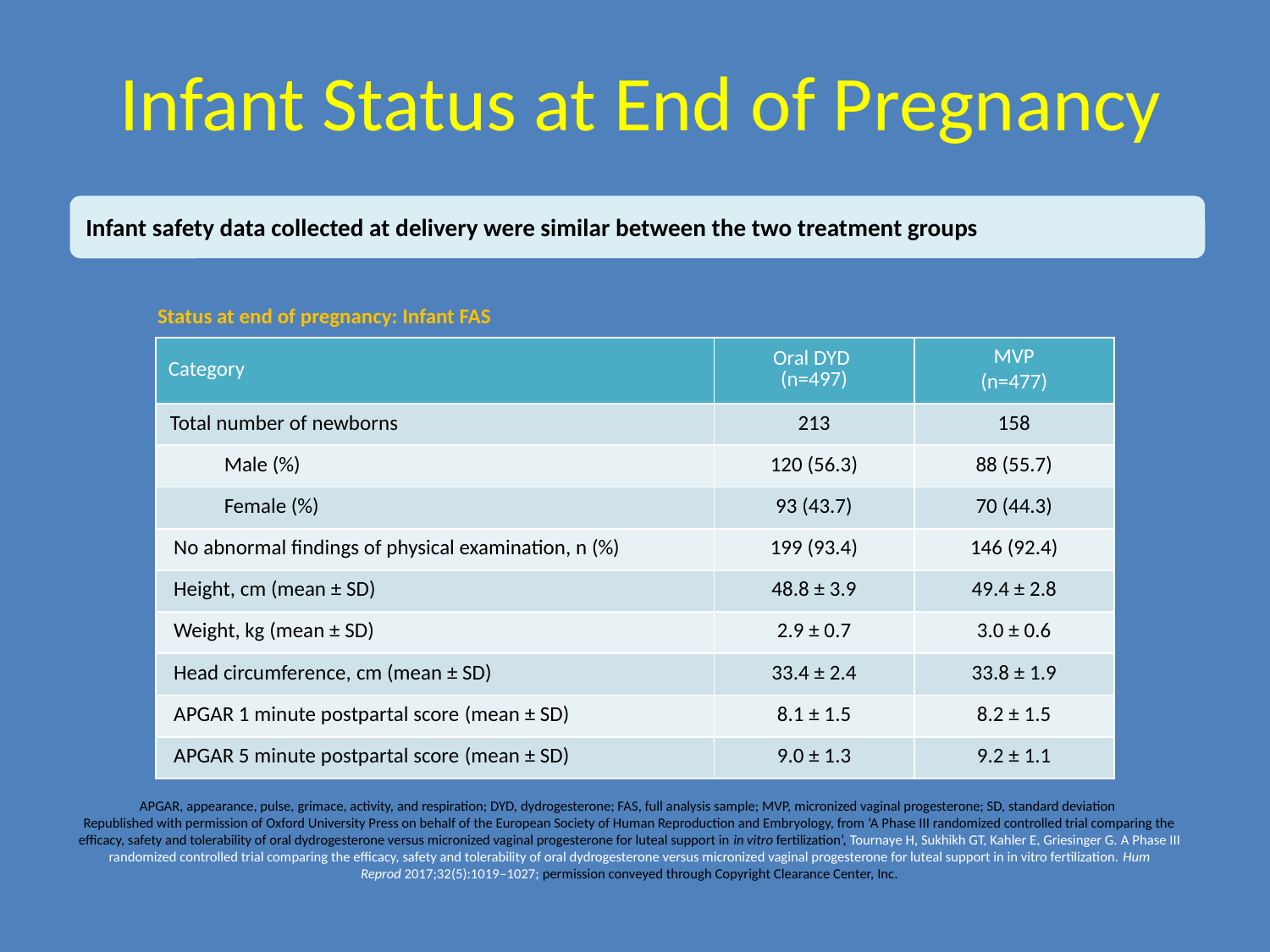

# Infant Status at End of Pregnancy
Infant safety data collected at delivery were similar between the two treatment groups

Status at end of pregnancy: Infant FAS
| Category | Oral DYD (n=497) | MVP (n=477) |
| --- | --- | --- |
| Total number of newborns | 213 | 158 |
| Male (%) | 120 (56.3) | 88 (55.7) |
| Female (%) | 93 (43.7) | 70 (44.3) |
| No abnormal findings of physical examination, n (%) | 199 (93.4) | 146 (92.4) |
| Height, cm (mean ± SD) | 48.8 ± 3.9 | 49.4 ± 2.8 |
| Weight, kg (mean ± SD) | 2.9 ± 0.7 | 3.0 ± 0.6 |
| Head circumference, cm (mean ± SD) | 33.4 ± 2.4 | 33.8 ± 1.9 |
| APGAR 1 minute postpartal score (mean ± SD) | 8.1 ± 1.5 | 8.2 ± 1.5 |
| APGAR 5 minute postpartal score (mean ± SD) | 9.0 ± 1.3 | 9.2 ± 1.1 |
APGAR, appearance, pulse, grimace, activity, and respiration; DYD, dydrogesterone; FAS, full analysis sample; MVP, micronized vaginal progesterone; SD, standard deviation
Republished with permission of Oxford University Press on behalf of the European Society of Human Reproduction and Embryology, from ‘A Phase III randomized controlled trial comparing the efficacy, safety and tolerability of oral dydrogesterone versus micronized vaginal progesterone for luteal support in in vitro fertilization’, Tournaye H, Sukhikh GT, Kahler E, Griesinger G. A Phase III randomized controlled trial comparing the efficacy, safety and tolerability of oral dydrogesterone versus micronized vaginal progesterone for luteal support in in vitro fertilization. Hum Reprod 2017;32(5):1019–1027; permission conveyed through Copyright Clearance Center, Inc.